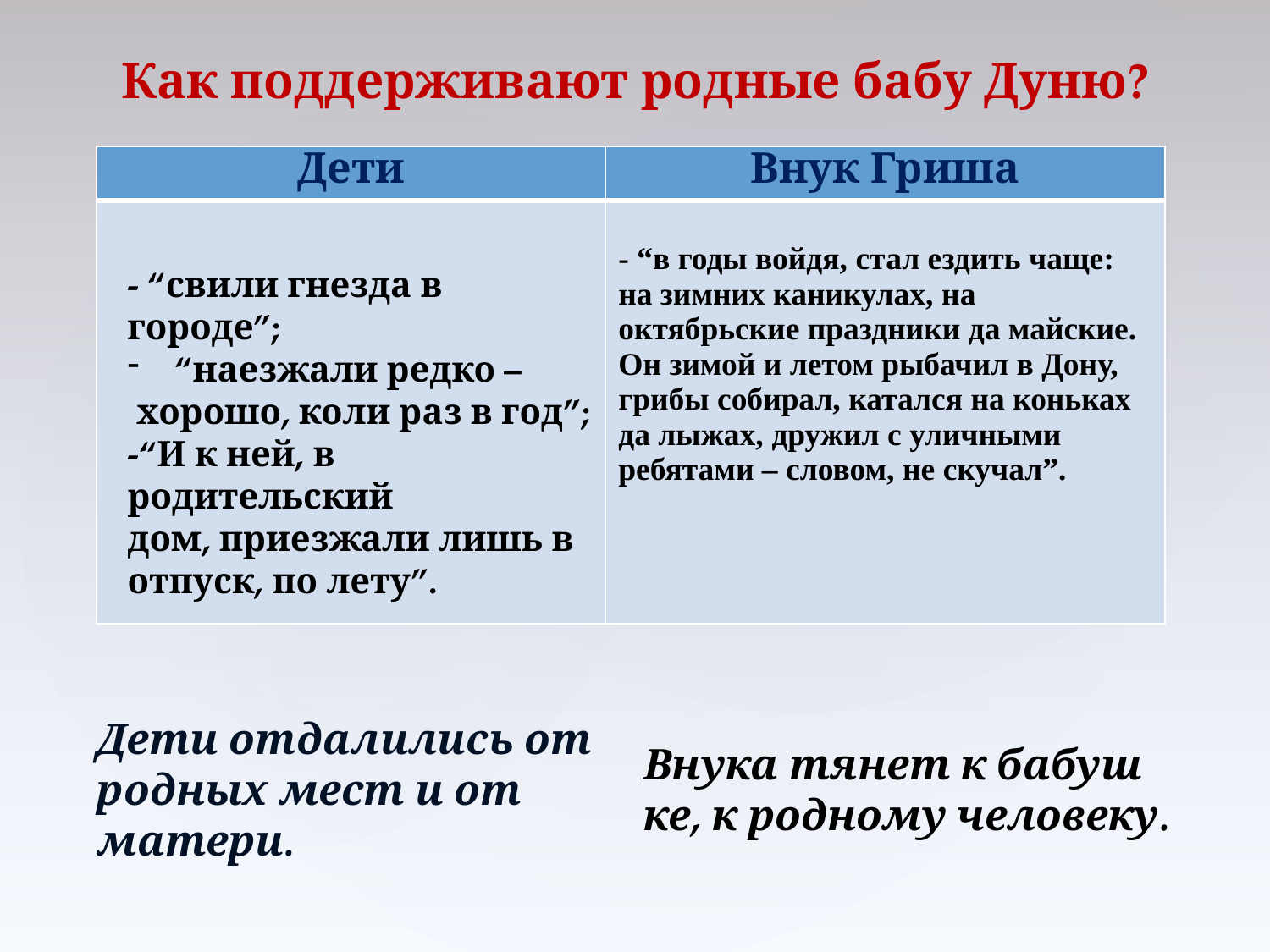

Как поддерживают родные бабу Дуню?
| Дети | Внук Гриша |
| --- | --- |
|  | - “в годы войдя, стал ездить чаще: на зимних каникулах, на октябрьские праздники да майские. Он зимой и летом рыбачил в Дону, грибы собирал, катался на коньках да лыжах, дружил с уличными ребятами – словом, не скучал”. |
- “свили гнезда в городе”;
“наезжали редко –
 хорошо, коли раз в год”;
-“И к ней, в родительский
дом, приезжали лишь в
отпуск, по лету”.
Дети отдалились от родных мест и от матери.
Внука тянет к бабуш ке, к родному человеку.